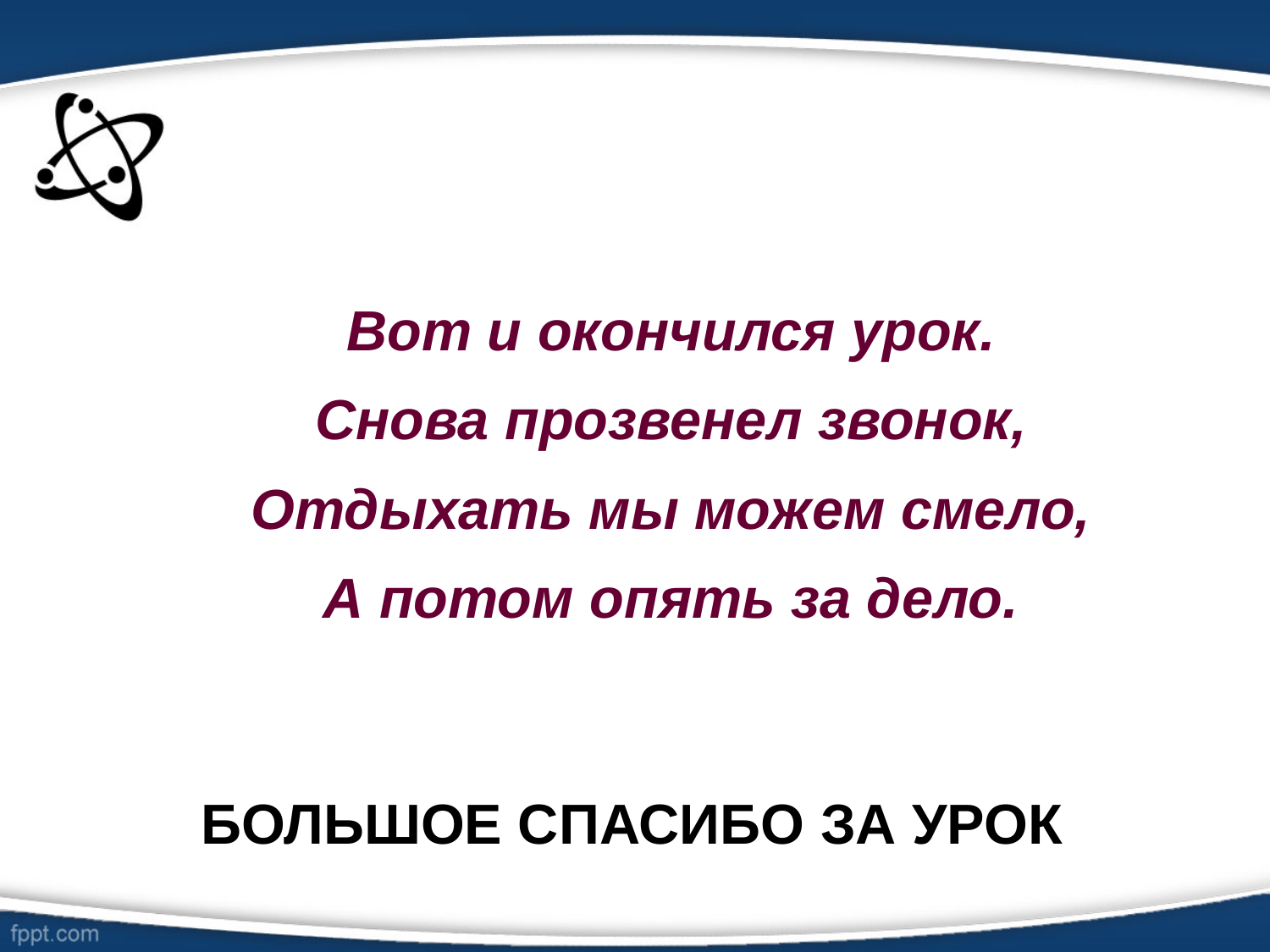

Вот и окончился урок.
Снова прозвенел звонок,
Отдыхать мы можем смело,
А потом опять за дело.
# Большое спасибо за урок